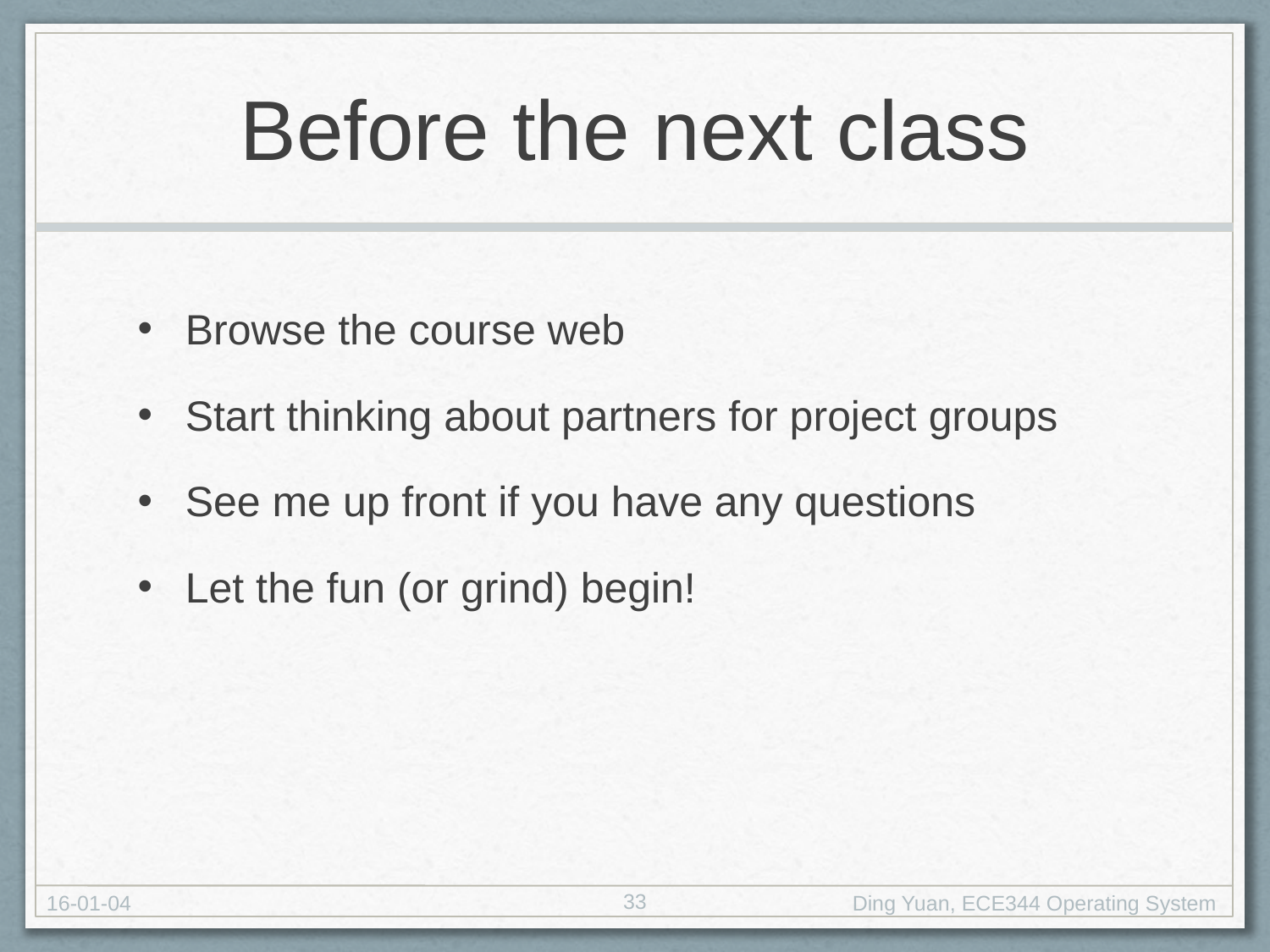

# Before the next class
Browse the course web
Start thinking about partners for project groups
See me up front if you have any questions
Let the fun (or grind) begin!

33
16-01-04
Ding Yuan, ECE344 Operating System